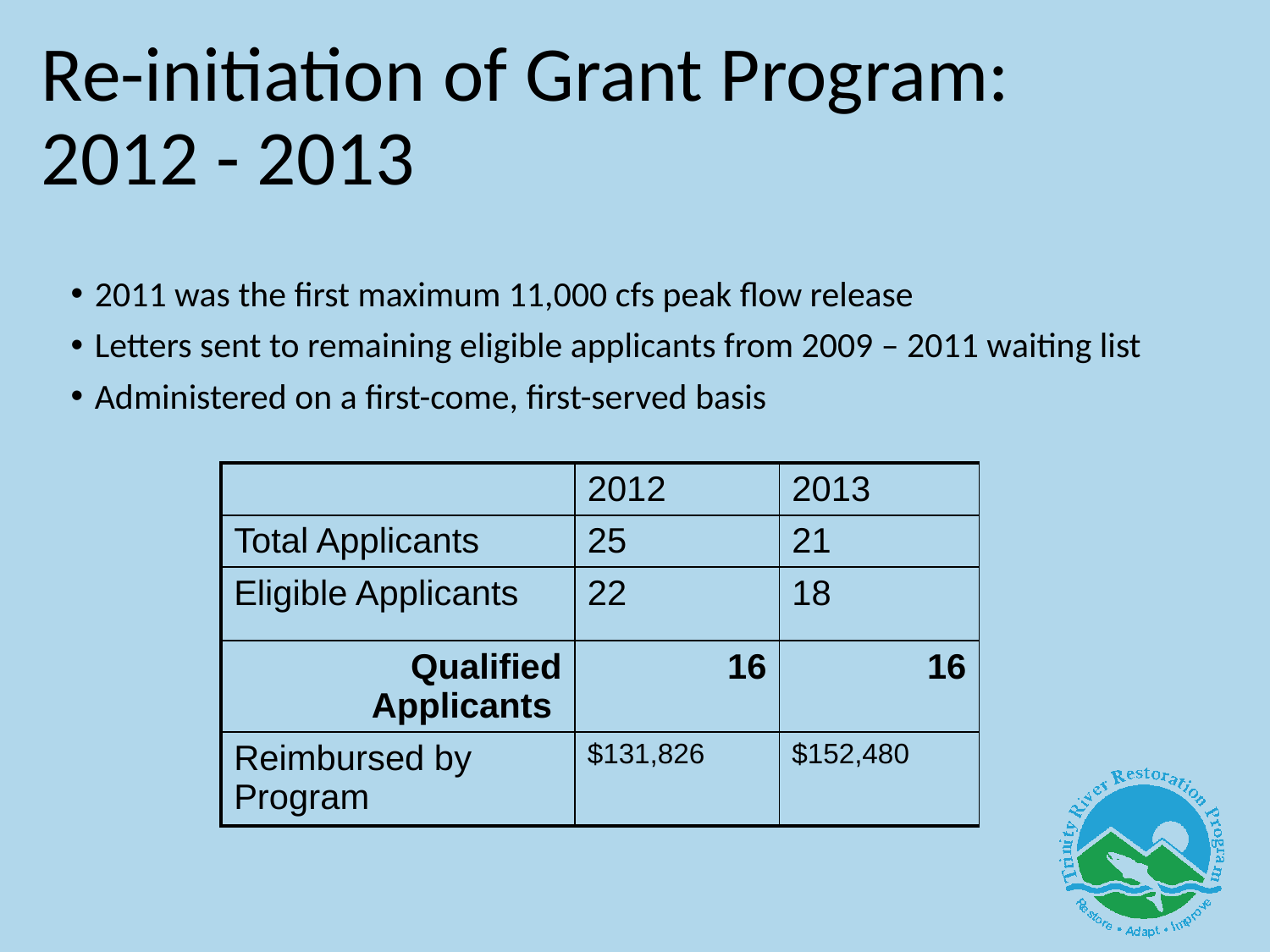

# Re-initiation of Grant Program: 2012 - 2013

2011 was the first maximum 11,000 cfs peak flow release
Letters sent to remaining eligible applicants from 2009 – 2011 waiting list
Administered on a first-come, first-served basis
|  | 2012 | 2013 |
| --- | --- | --- |
| Total Applicants | 25 | 21 |
| Eligible Applicants | 22 | 18 |
| Qualified Applicants | 16 | 16 |
| Reimbursed by Program | $131,826 | $152,480 |